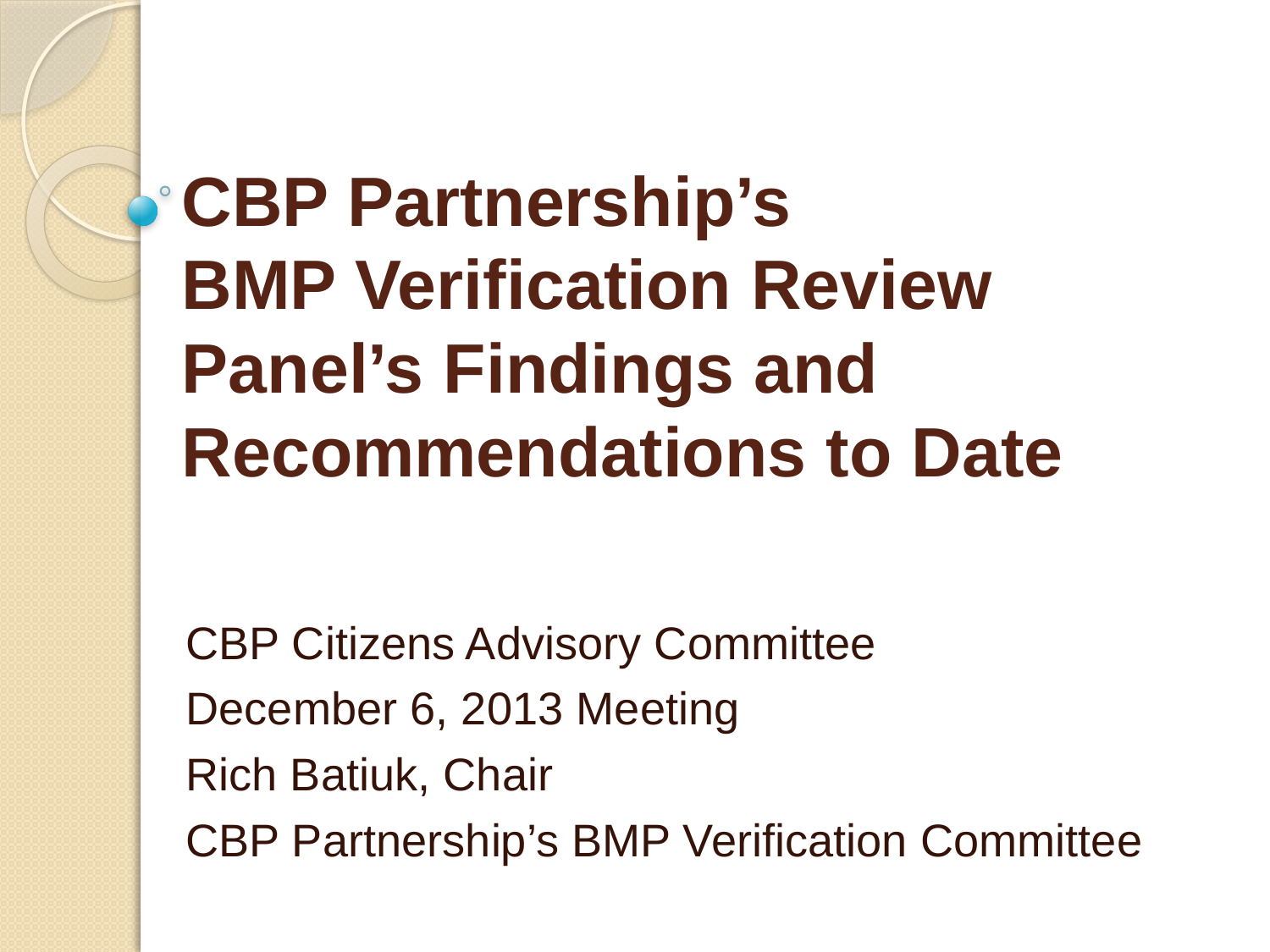

# CBP Partnership’s BMP Verification Review Panel’s Findings and Recommendations to Date
CBP Citizens Advisory Committee
December 6, 2013 Meeting
Rich Batiuk, Chair
CBP Partnership’s BMP Verification Committee